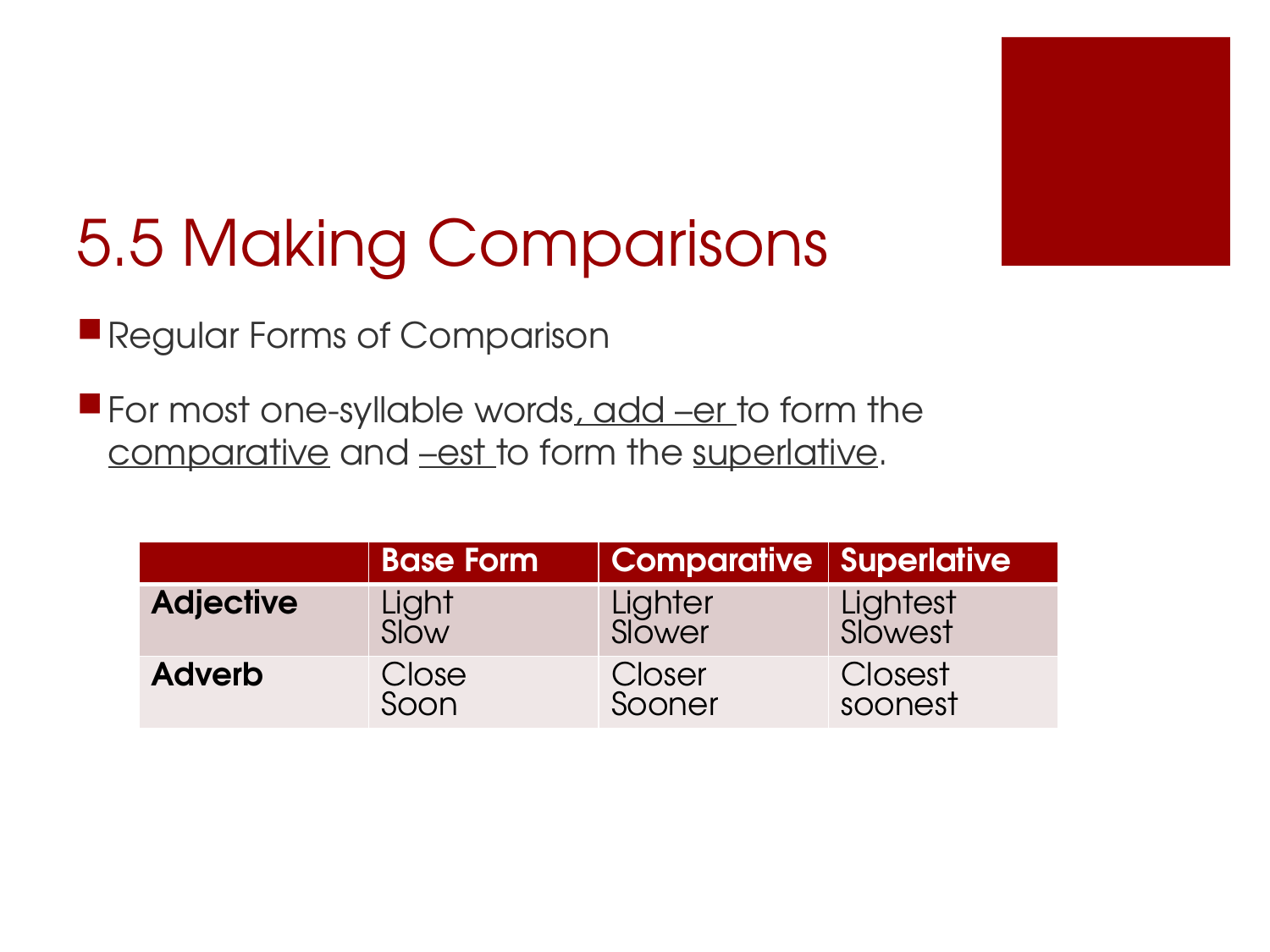

# 5.5 Making Comparisons
Regular Forms of Comparison
For most one-syllable words, add –er to form the comparative and –est to form the superlative.

|  | Base Form | Comparative | Superlative |
| --- | --- | --- | --- |
| Adjective | Light Slow | Lighter Slower | Lightest Slowest |
| Adverb | Close Soon | Closer Sooner | Closest soonest |